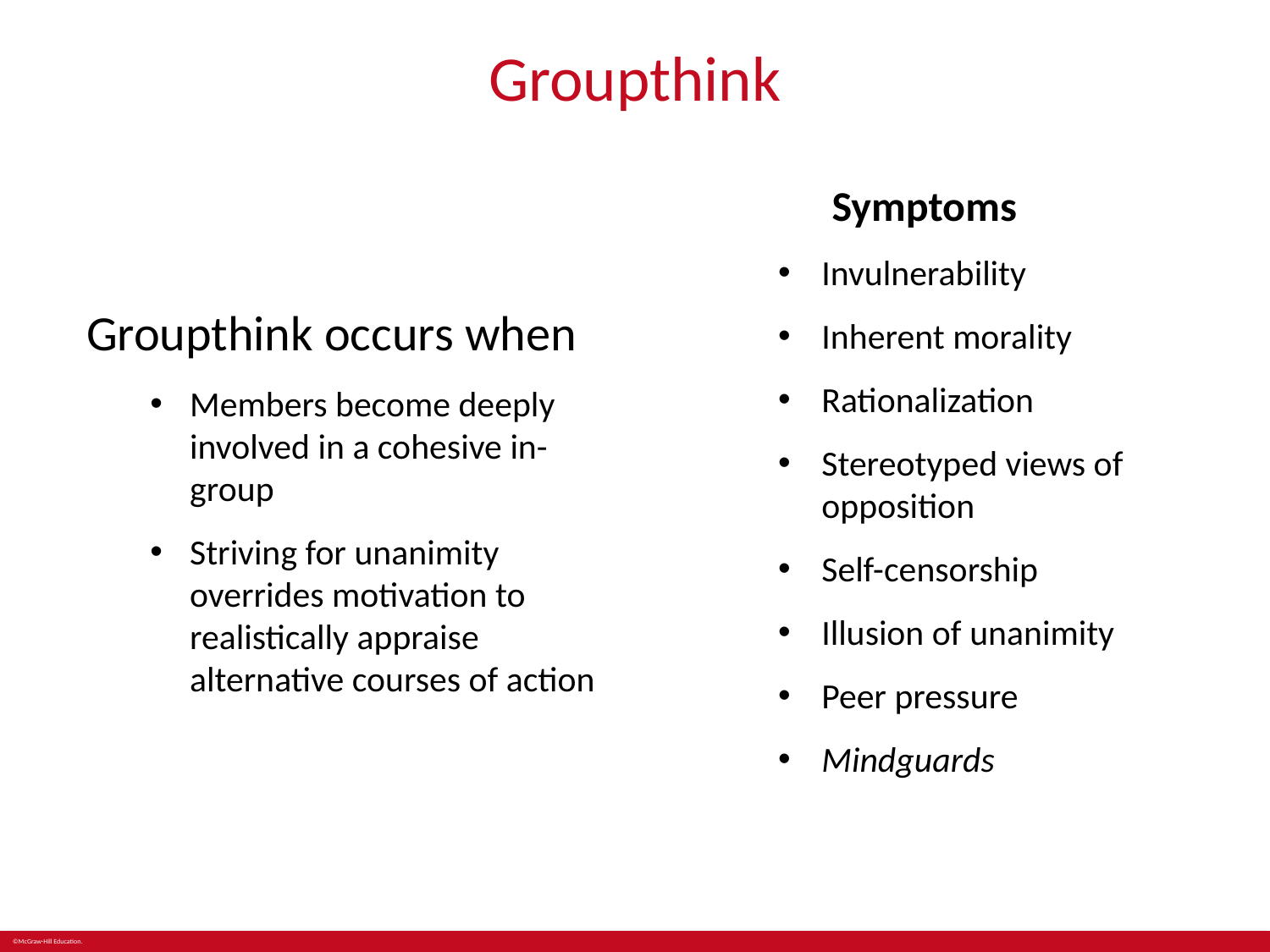

# Groupthink
Symptoms
Invulnerability
Inherent morality
Rationalization
Stereotyped views of opposition
Self-censorship
Illusion of unanimity
Peer pressure
Mindguards
Groupthink occurs when
Members become deeply involved in a cohesive in-group
Striving for unanimity overrides motivation to realistically appraise alternative courses of action